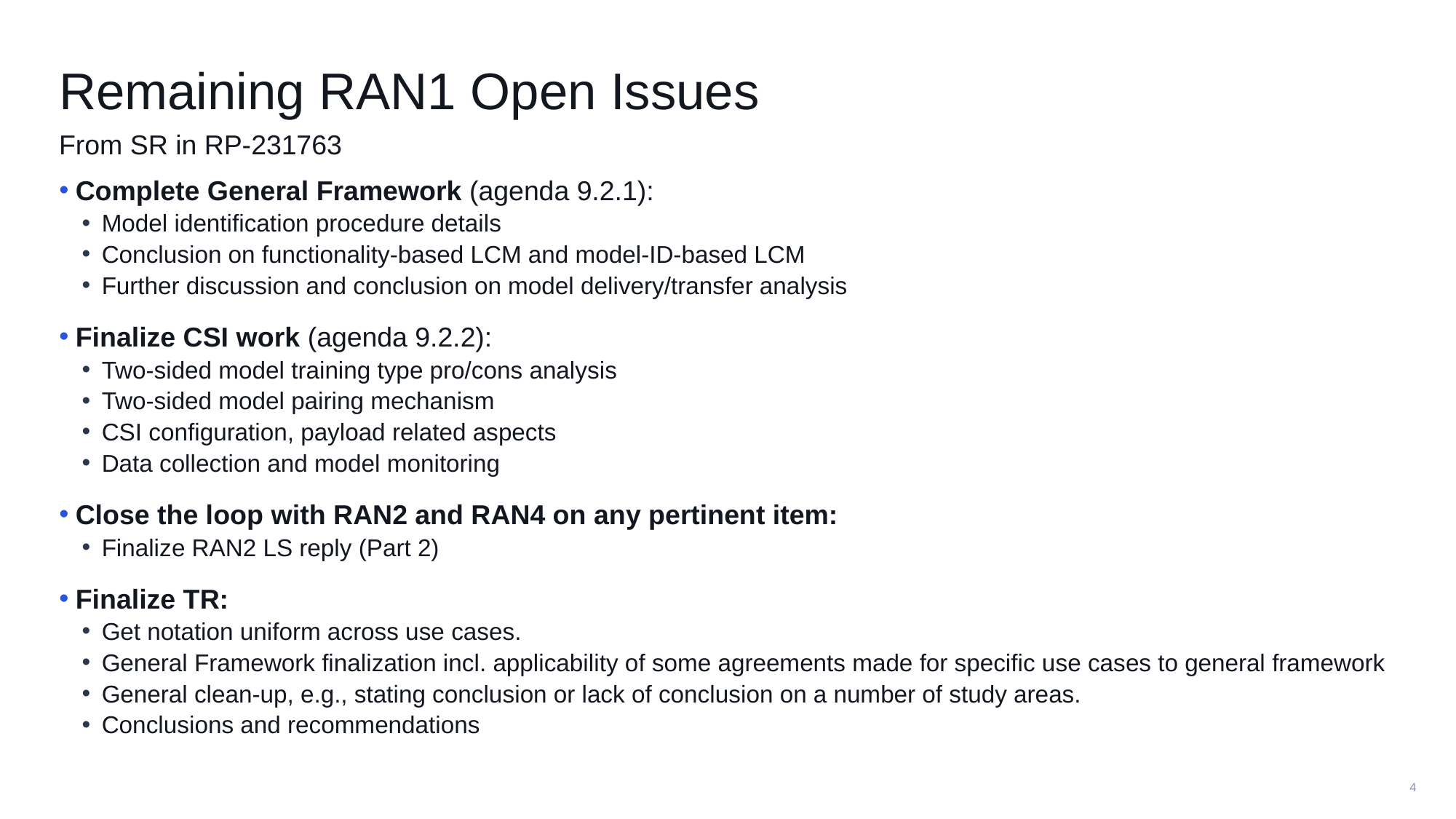

# Remaining RAN1 Open Issues
From SR in RP-231763
Complete General Framework (agenda 9.2.1):
Model identification procedure details
Conclusion on functionality-based LCM and model-ID-based LCM
Further discussion and conclusion on model delivery/transfer analysis
Finalize CSI work (agenda 9.2.2):
Two-sided model training type pro/cons analysis
Two-sided model pairing mechanism
CSI configuration, payload related aspects
Data collection and model monitoring
Close the loop with RAN2 and RAN4 on any pertinent item:
Finalize RAN2 LS reply (Part 2)
Finalize TR:
Get notation uniform across use cases.
General Framework finalization incl. applicability of some agreements made for specific use cases to general framework
General clean-up, e.g., stating conclusion or lack of conclusion on a number of study areas.
Conclusions and recommendations